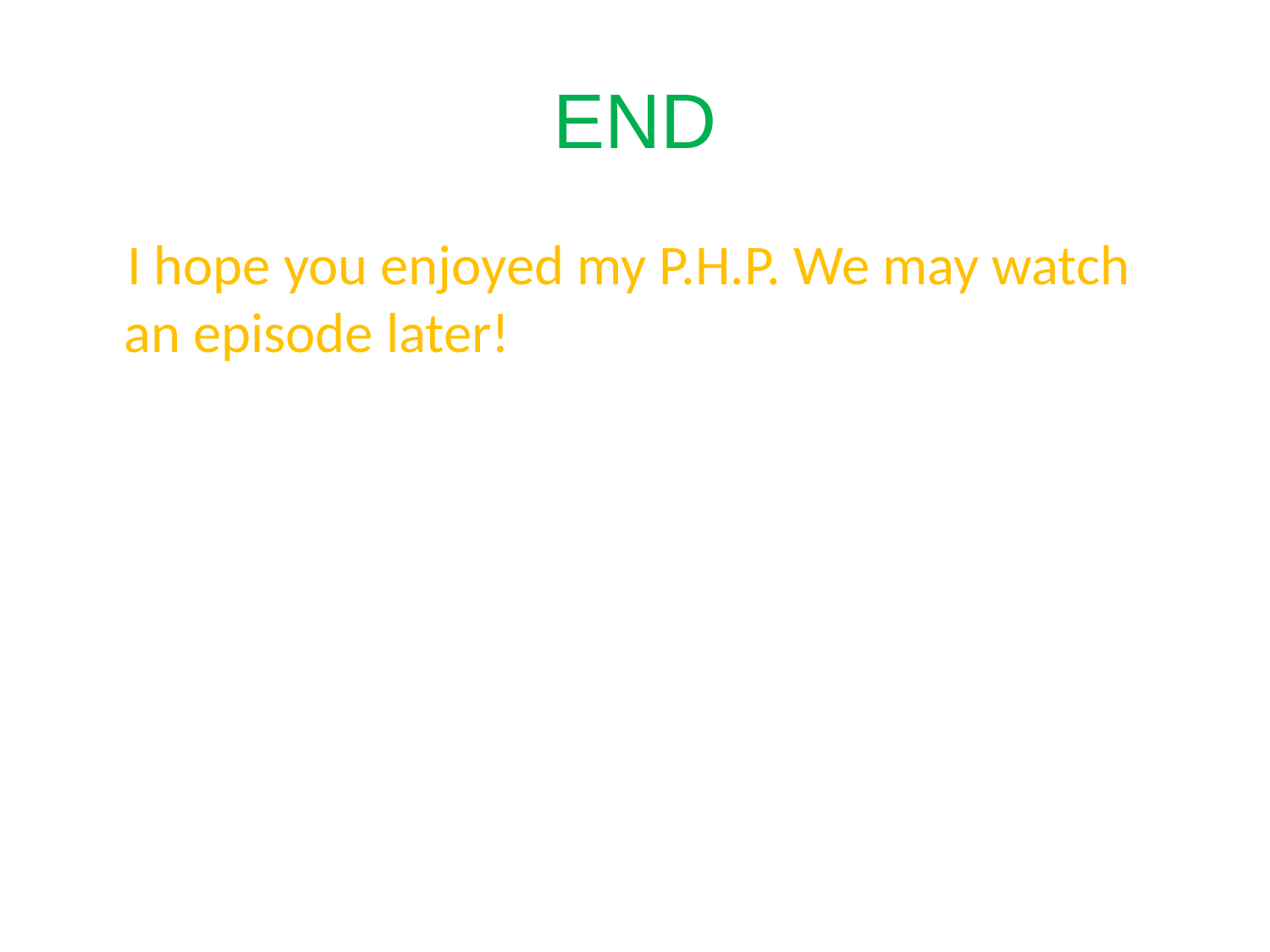

# END
    I hope you enjoyed my P.H.P. We may watch an episode later!